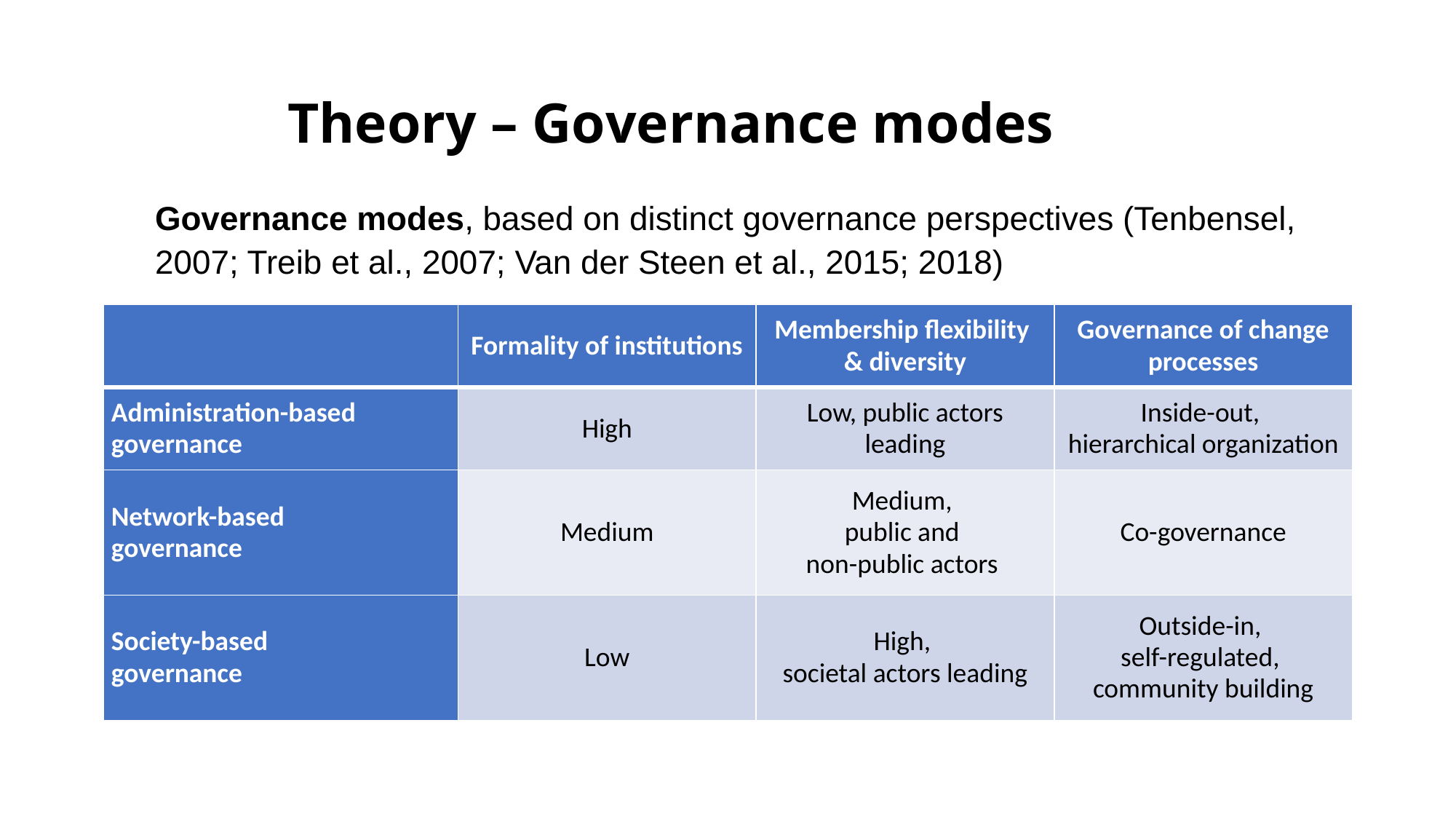

# Theory – Governance modes
Governance modes, based on distinct governance perspectives (Tenbensel, 2007; Treib et al., 2007; Van der Steen et al., 2015; 2018)

|  | Formality of institutions | Membership flexibility & diversity | Governance of change processes |
| --- | --- | --- | --- |
| Administration-based governance | High | Low, public actors leading | Inside-out, hierarchical organization |
| Network-based governance | Medium | Medium, public and non-public actors | Co-governance |
| Society-based governance | Low | High, societal actors leading | Outside-in, self-regulated, community building |